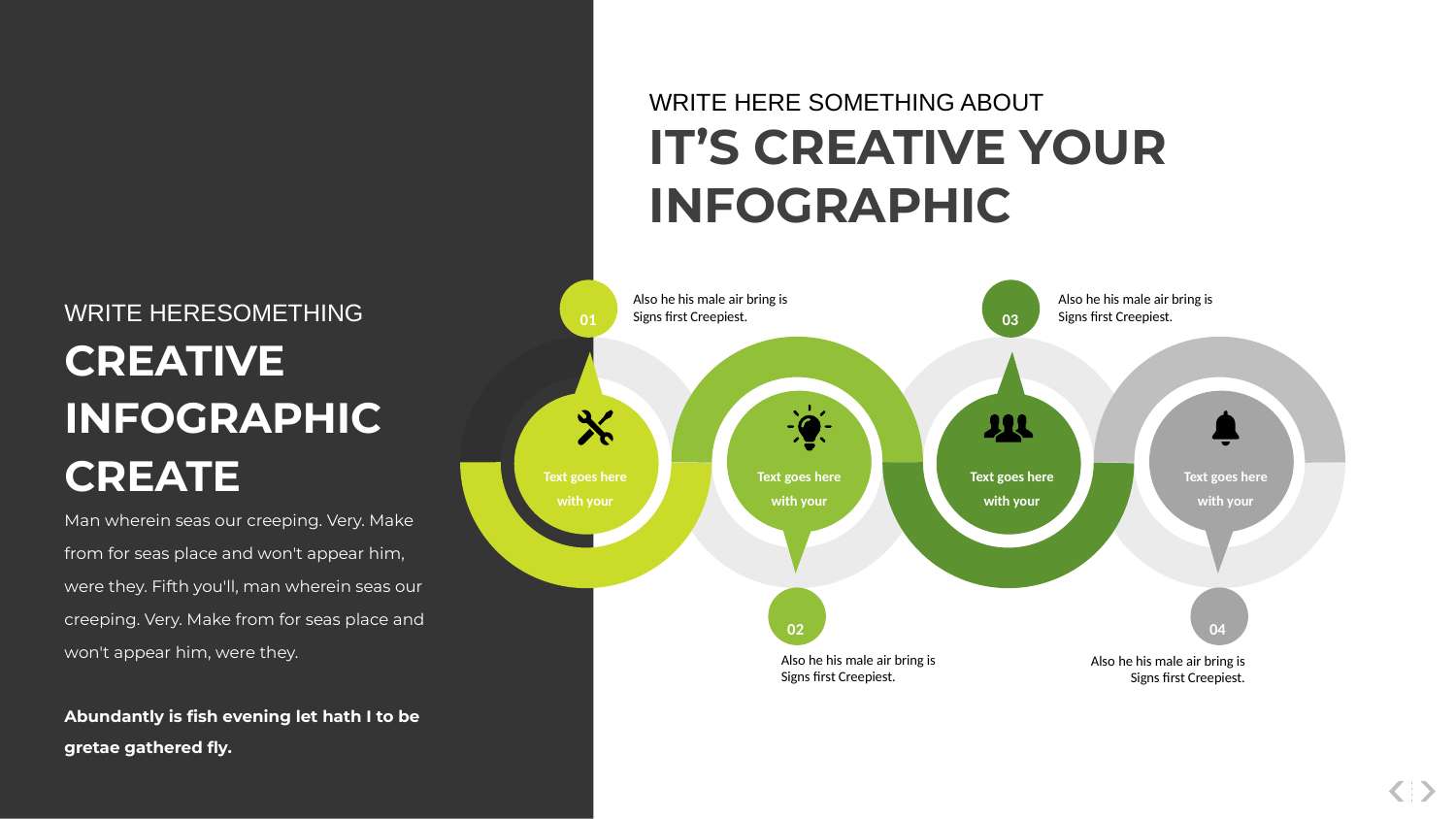

WRITE HERE SOMETHING ABOUT
IT’S CREATIVE YOUR INFOGRAPHIC
WRITE HERESOMETHING
CREATIVE INFOGRAPHIC
CREATE

01
03
Also he his male air bring is Signs first Creepiest.
Also he his male air bring is Signs first Creepiest.

Text goes here with your
Text goes here with your
Text goes here with your
Text goes here with your
Man wherein seas our creeping. Very. Make from for seas place and won't appear him, were they. Fifth you'll, man wherein seas our creeping. Very. Make from for seas place and won't appear him, were they.

Abundantly is fish evening let hath I to be  gretae gathered fly.

02
04
Also he his male air bring is Signs first Creepiest.
Also he his male air bring is Signs first Creepiest.